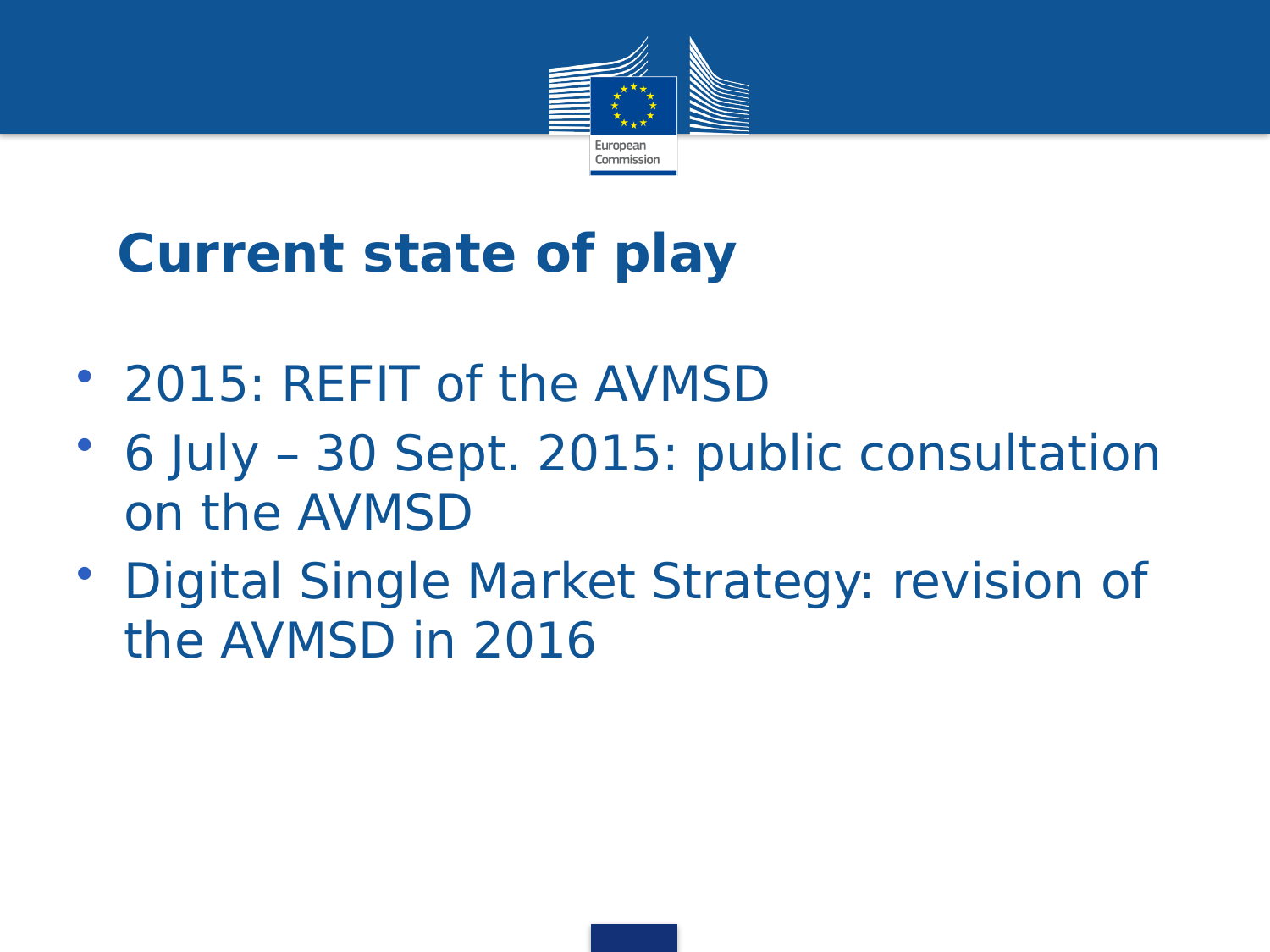

# Current state of play
2015: REFIT of the AVMSD
6 July – 30 Sept. 2015: public consultation on the AVMSD
Digital Single Market Strategy: revision of the AVMSD in 2016